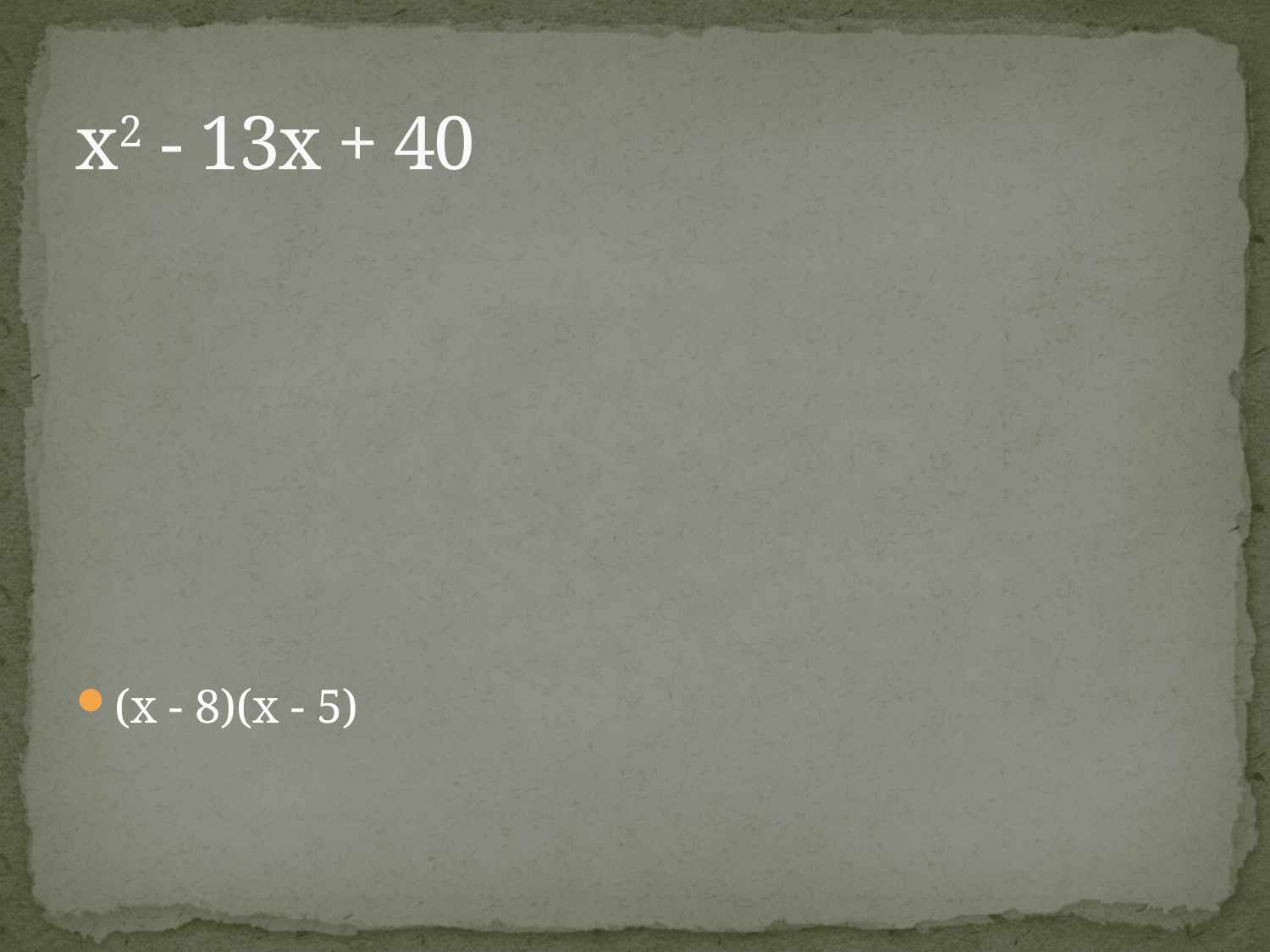

# x2 - 13x + 40

(x - 8)(x - 5)